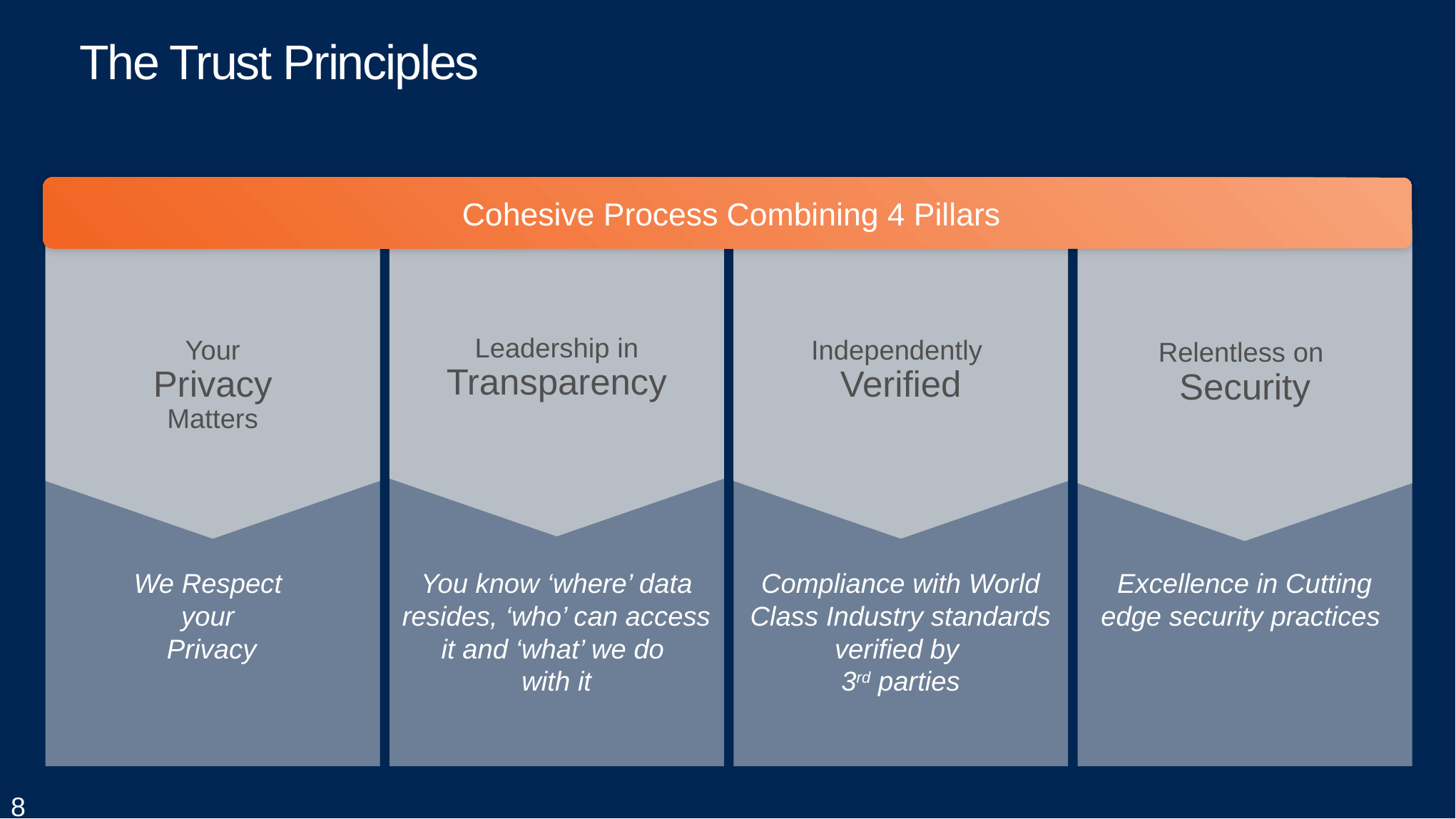

# The Trust Principles
Cohesive Process Combining 4 Pillars
Leadership in Transparency
Your
 Privacy
Matters

You know ‘where’ data resides, ‘who’ can access it and ‘what’ we do
with it

We Respect
your
Privacy

Compliance with World Class Industry standards verified by
3rd parties
Independently
Verified

Excellence in Cutting edge security practices
Relentless on
Security
8